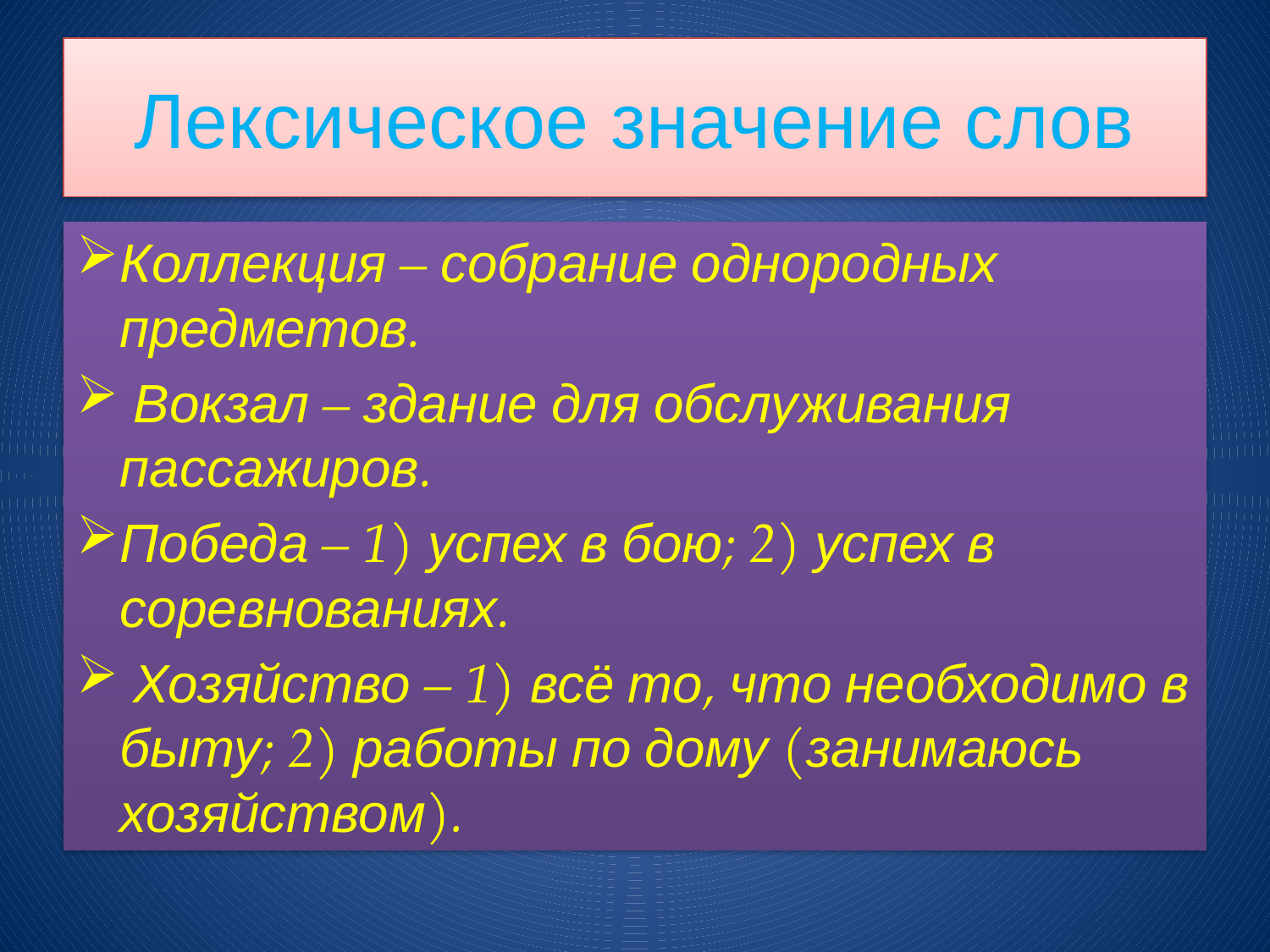

# Лексическое значение слов
Коллекция – собрание однородных предметов.
 Вокзал – здание для обслуживания пассажиров.
Победа – 1) успех в бою; 2) успех в соревнованиях.
 Хозяйство – 1) всё то, что необходимо в быту; 2) работы по дому (занимаюсь хозяйством).